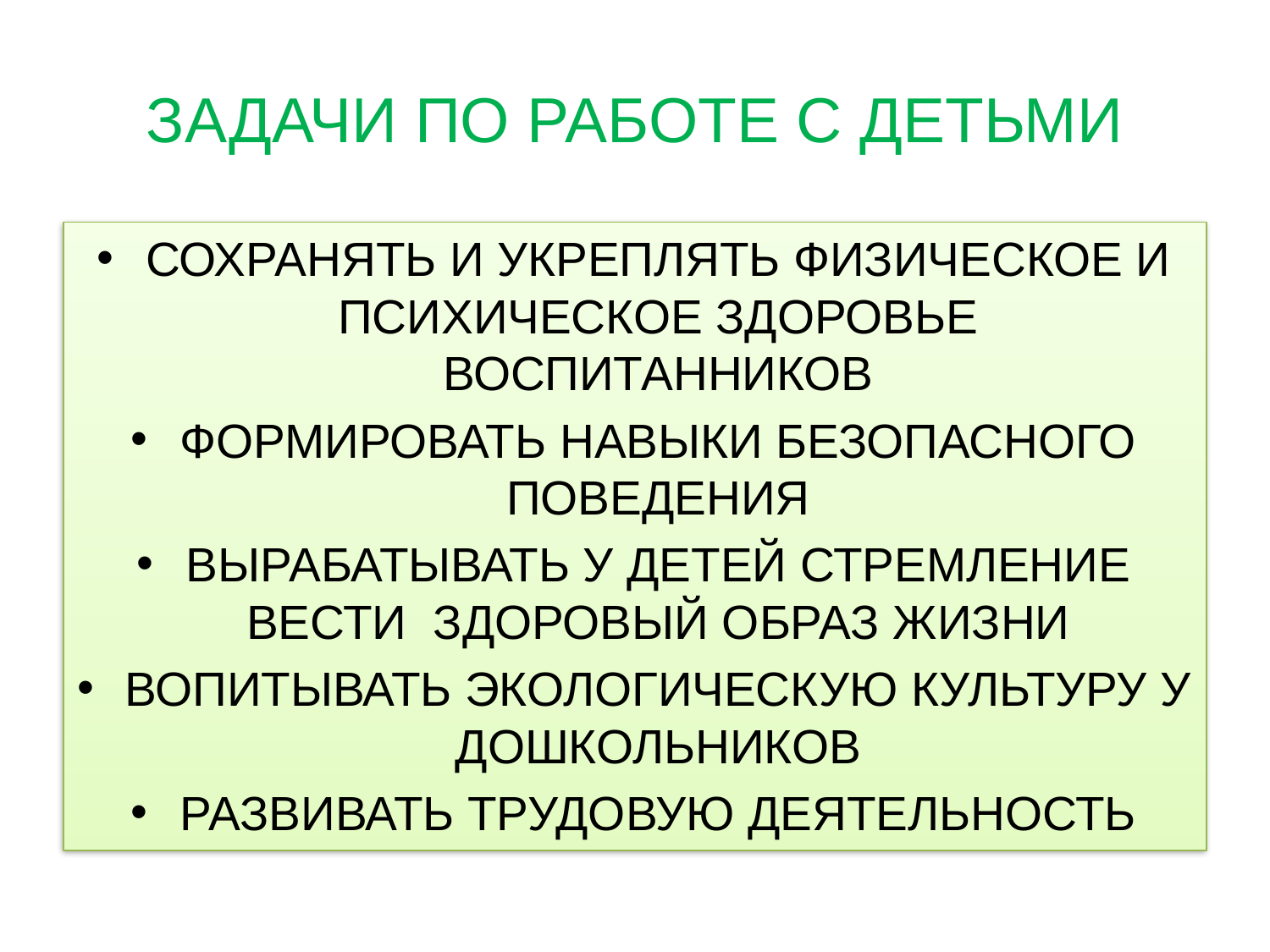

# ЗАДАЧИ ПО РАБОТЕ С ДЕТЬМИ
СОХРАНЯТЬ И УКРЕПЛЯТЬ ФИЗИЧЕСКОЕ И ПСИХИЧЕСКОЕ ЗДОРОВЬЕ ВОСПИТАННИКОВ
ФОРМИРОВАТЬ НАВЫКИ БЕЗОПАСНОГО ПОВЕДЕНИЯ
ВЫРАБАТЫВАТЬ У ДЕТЕЙ СТРЕМЛЕНИЕ ВЕСТИ  ЗДОРОВЫЙ ОБРАЗ ЖИЗНИ
ВОПИТЫВАТЬ ЭКОЛОГИЧЕСКУЮ КУЛЬТУРУ У ДОШКОЛЬНИКОВ
РАЗВИВАТЬ ТРУДОВУЮ ДЕЯТЕЛЬНОСТЬ